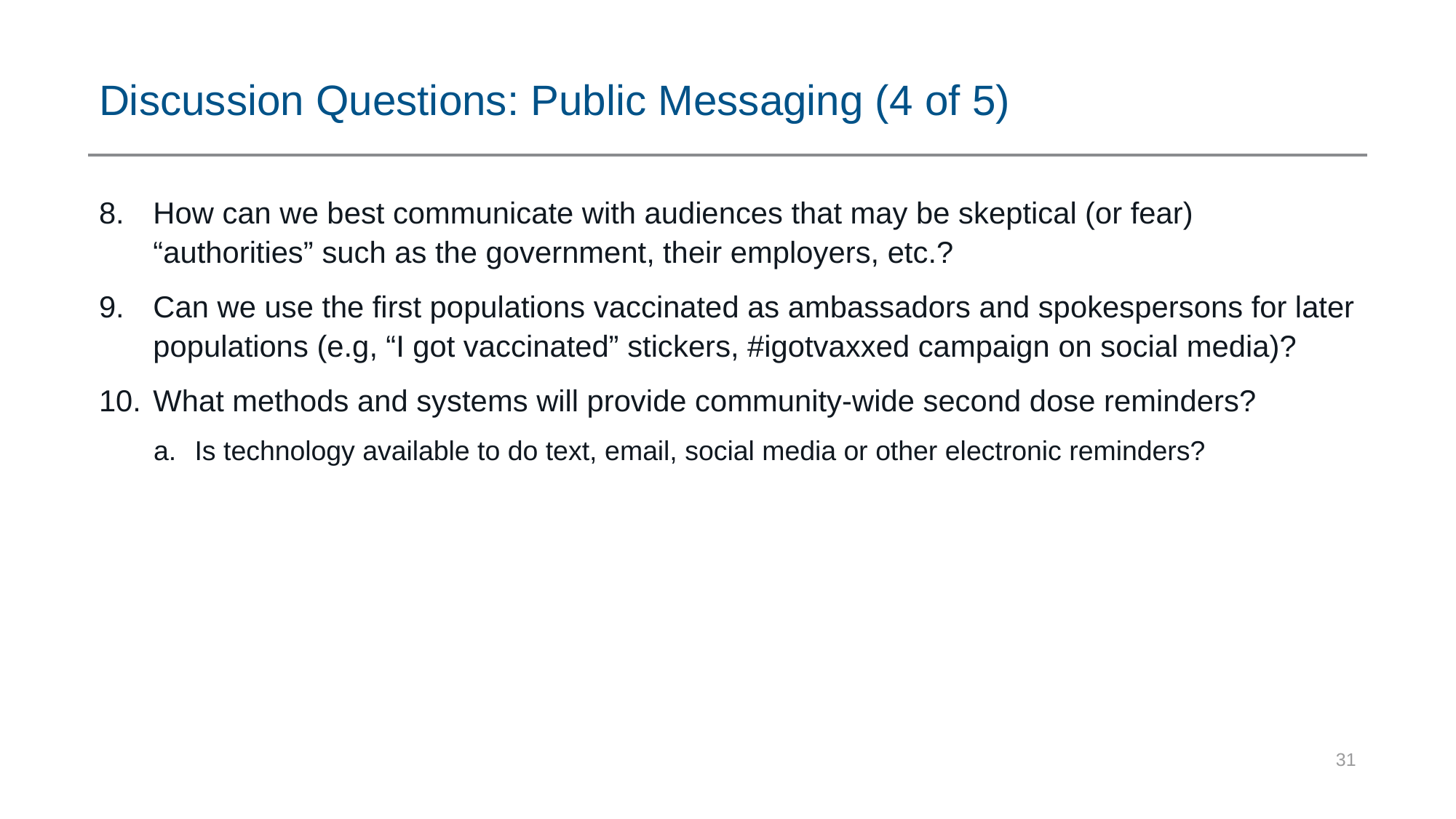

# Discussion Questions: Public Messaging (4 of 5)
How can we best communicate with audiences that may be skeptical (or fear) “authorities” such as the government, their employers, etc.?
Can we use the first populations vaccinated as ambassadors and spokespersons for later populations (e.g, “I got vaccinated” stickers, #igotvaxxed campaign on social media)?
What methods and systems will provide community-wide second dose reminders?
Is technology available to do text, email, social media or other electronic reminders?
31